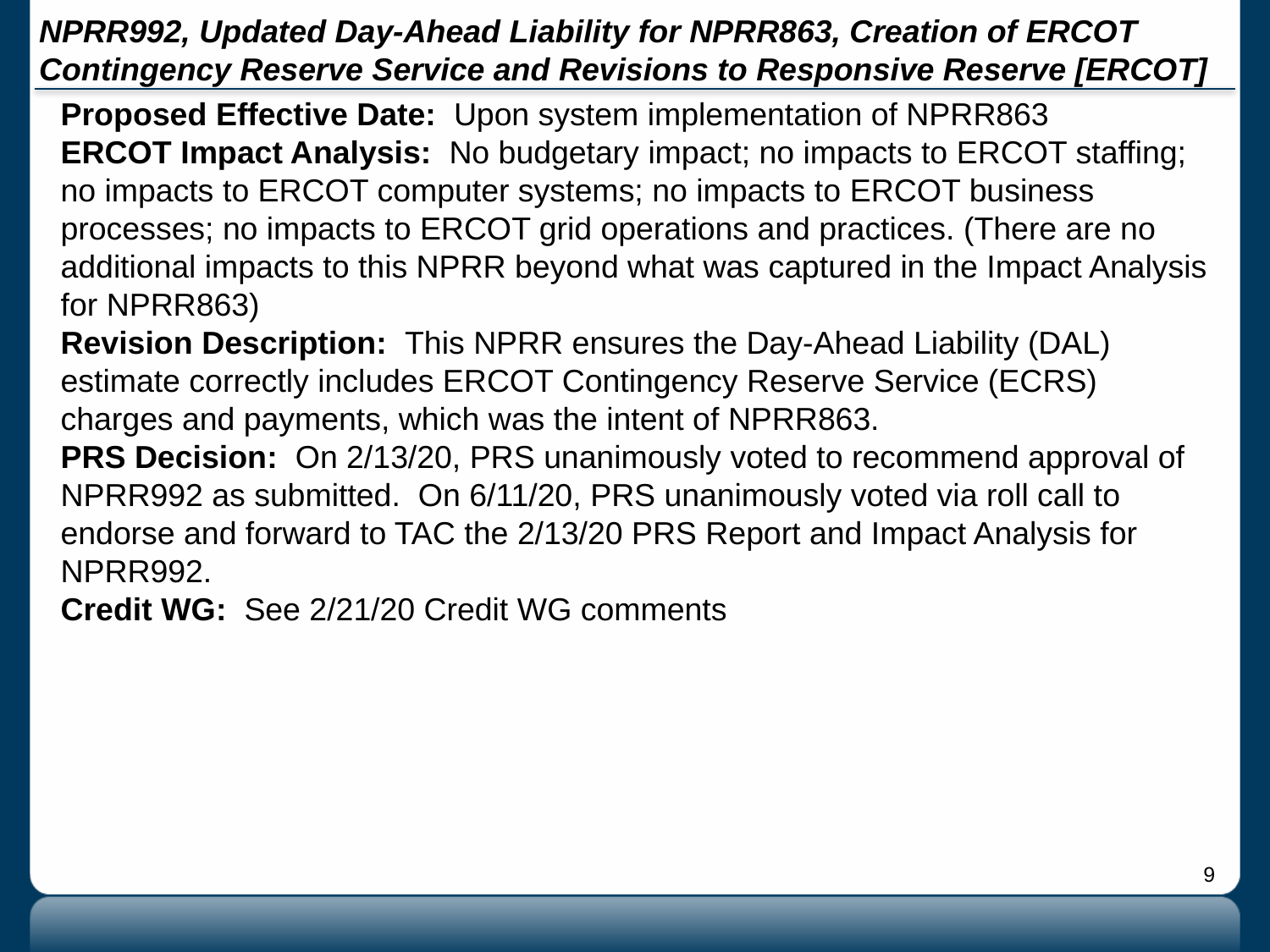

# NPRR992, Updated Day-Ahead Liability for NPRR863, Creation of ERCOT Contingency Reserve Service and Revisions to Responsive Reserve [ERCOT]
Proposed Effective Date:  Upon system implementation of NPRR863
ERCOT Impact Analysis:  No budgetary impact; no impacts to ERCOT staffing; no impacts to ERCOT computer systems; no impacts to ERCOT business processes; no impacts to ERCOT grid operations and practices. (There are no additional impacts to this NPRR beyond what was captured in the Impact Analysis for NPRR863)
Revision Description:  This NPRR ensures the Day-Ahead Liability (DAL) estimate correctly includes ERCOT Contingency Reserve Service (ECRS) charges and payments, which was the intent of NPRR863.
PRS Decision:  On 2/13/20, PRS unanimously voted to recommend approval of NPRR992 as submitted.  On 6/11/20, PRS unanimously voted via roll call to endorse and forward to TAC the 2/13/20 PRS Report and Impact Analysis for NPRR992.
Credit WG:  See 2/21/20 Credit WG comments